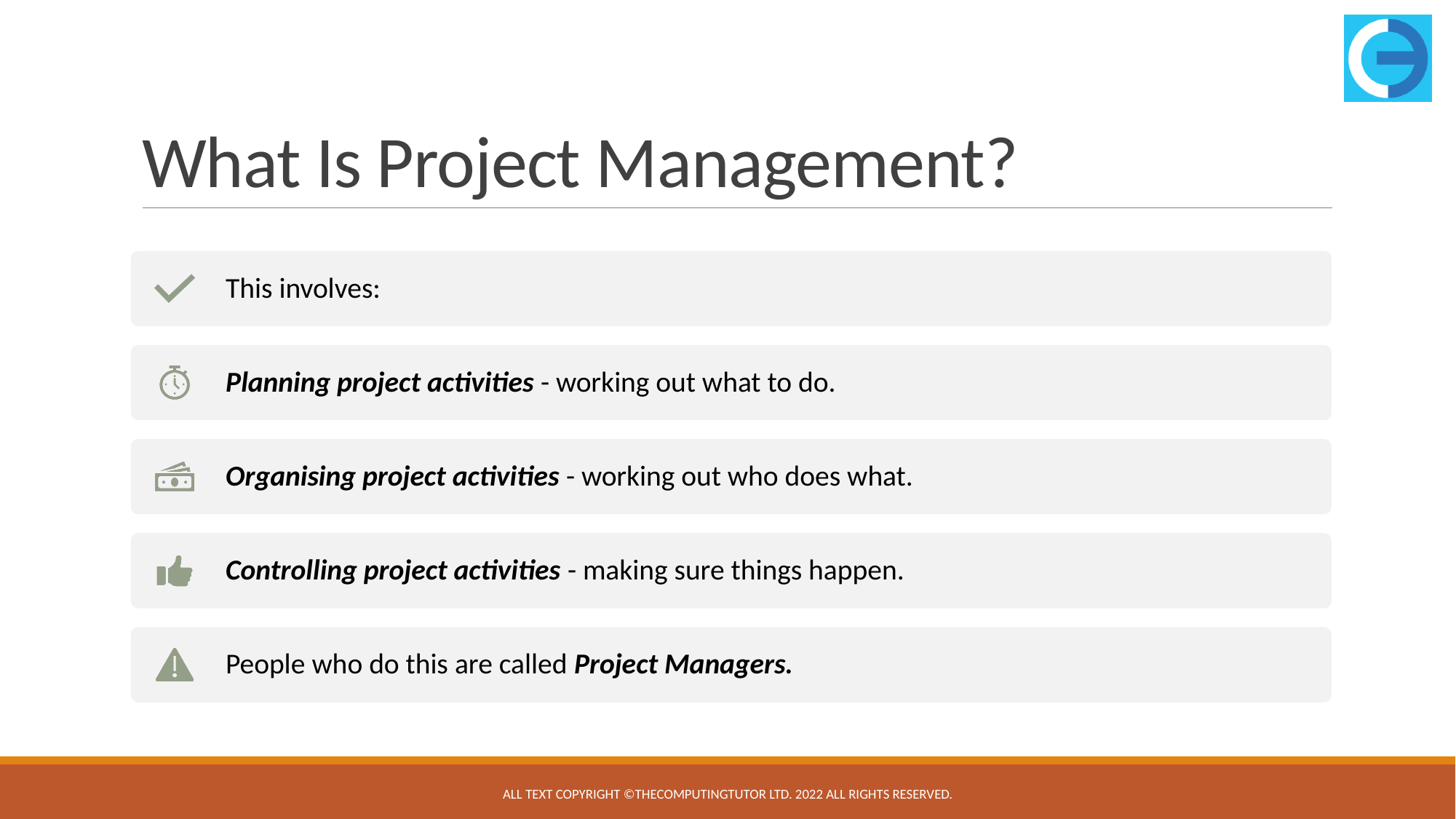

# What Is Project Management?
This involves:
Planning project activities - working out what to do.
Organising project activities - working out who does what.
Controlling project activities - making sure things happen.
People who do this are called Project Managers.
All text copyright ©TheComputingTutor Ltd. 2022 All rights Reserved.